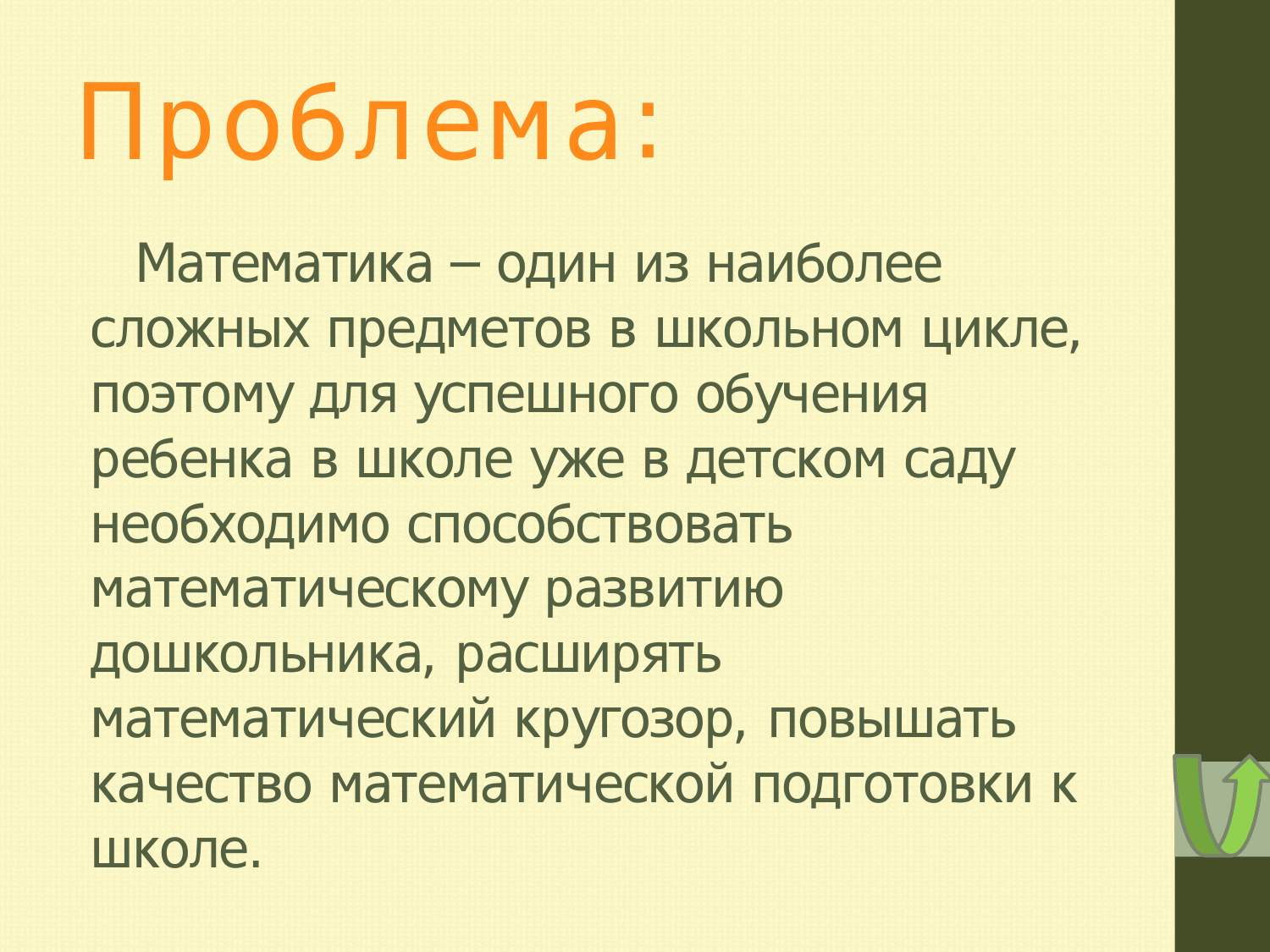

# Проблема:
   Математика – один из наиболее сложных предметов в школьном цикле, поэтому для успешного обучения ребенка в школе уже в детском саду необходимо способствовать математическому развитию дошкольника, расширять математический кругозор, повышать качество математической подготовки к школе.